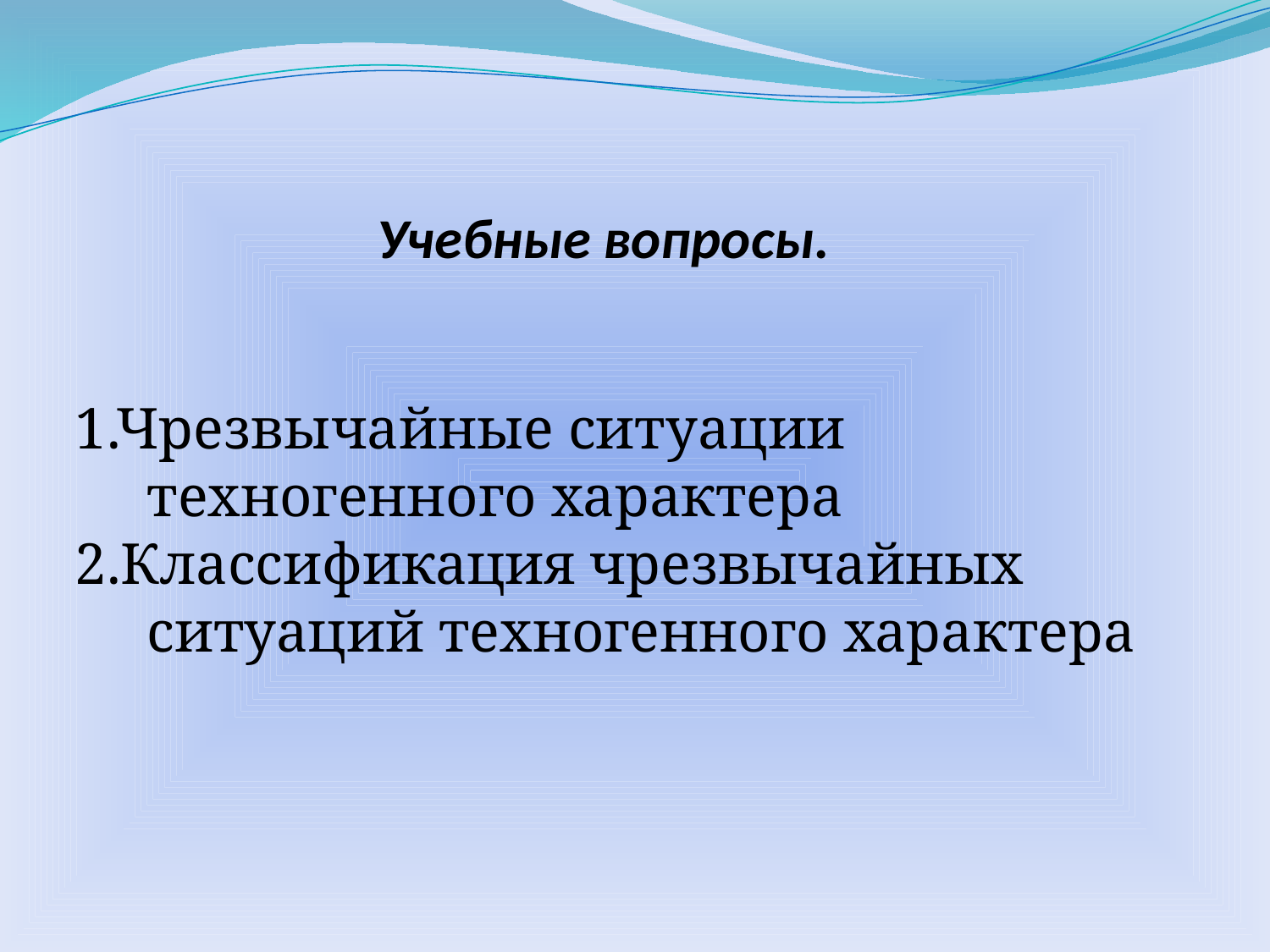

# Учебные вопросы.
1.Чрезвычайные ситуации техногенного характера
2.Классификация чрезвычайных ситуаций техногенного характера